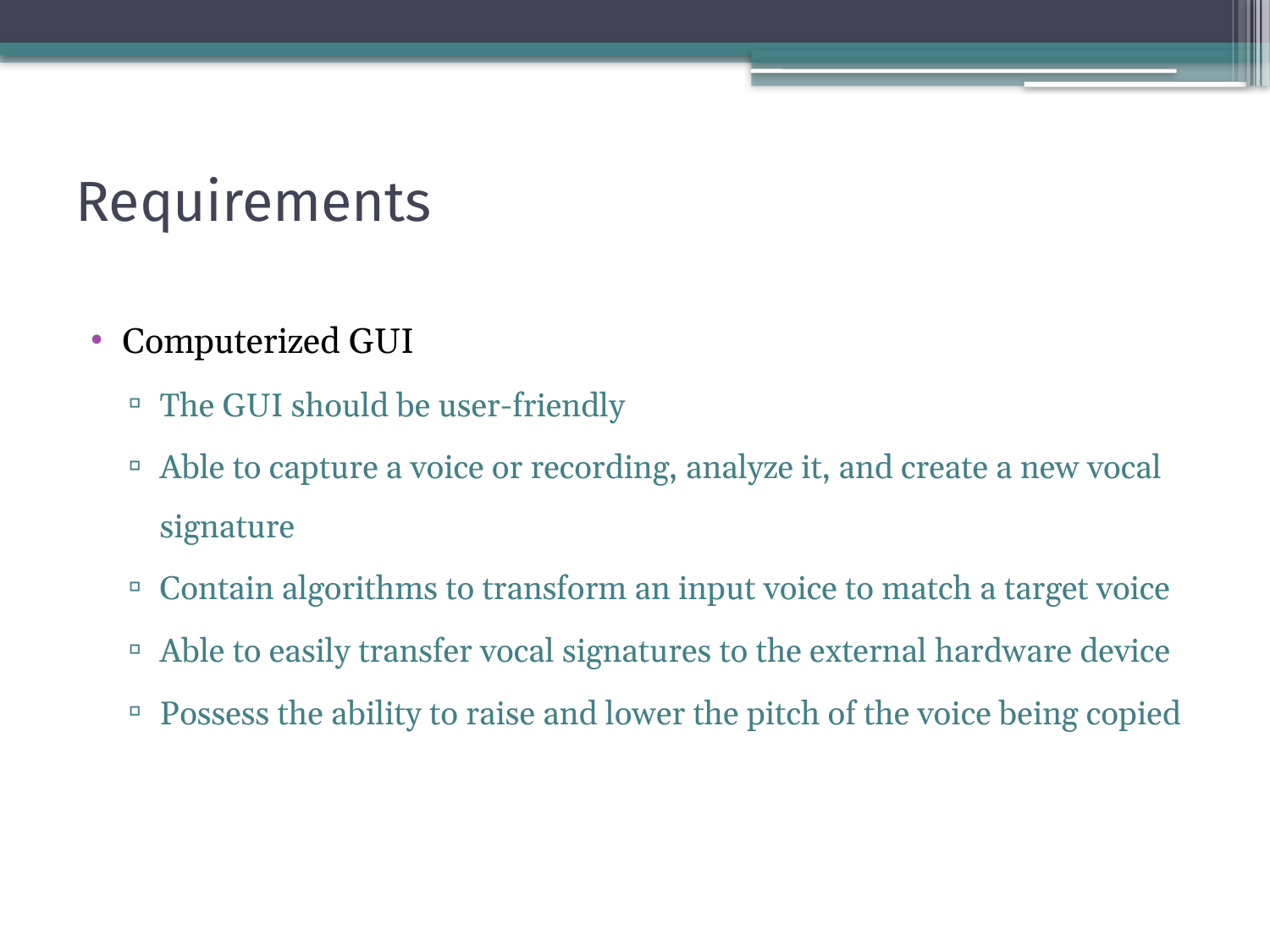

# Requirements
Computerized GUI
The GUI should be user-friendly
Able to capture a voice or recording, analyze it, and create a new vocal signature
Contain algorithms to transform an input voice to match a target voice
Able to easily transfer vocal signatures to the external hardware device
Possess the ability to raise and lower the pitch of the voice being copied